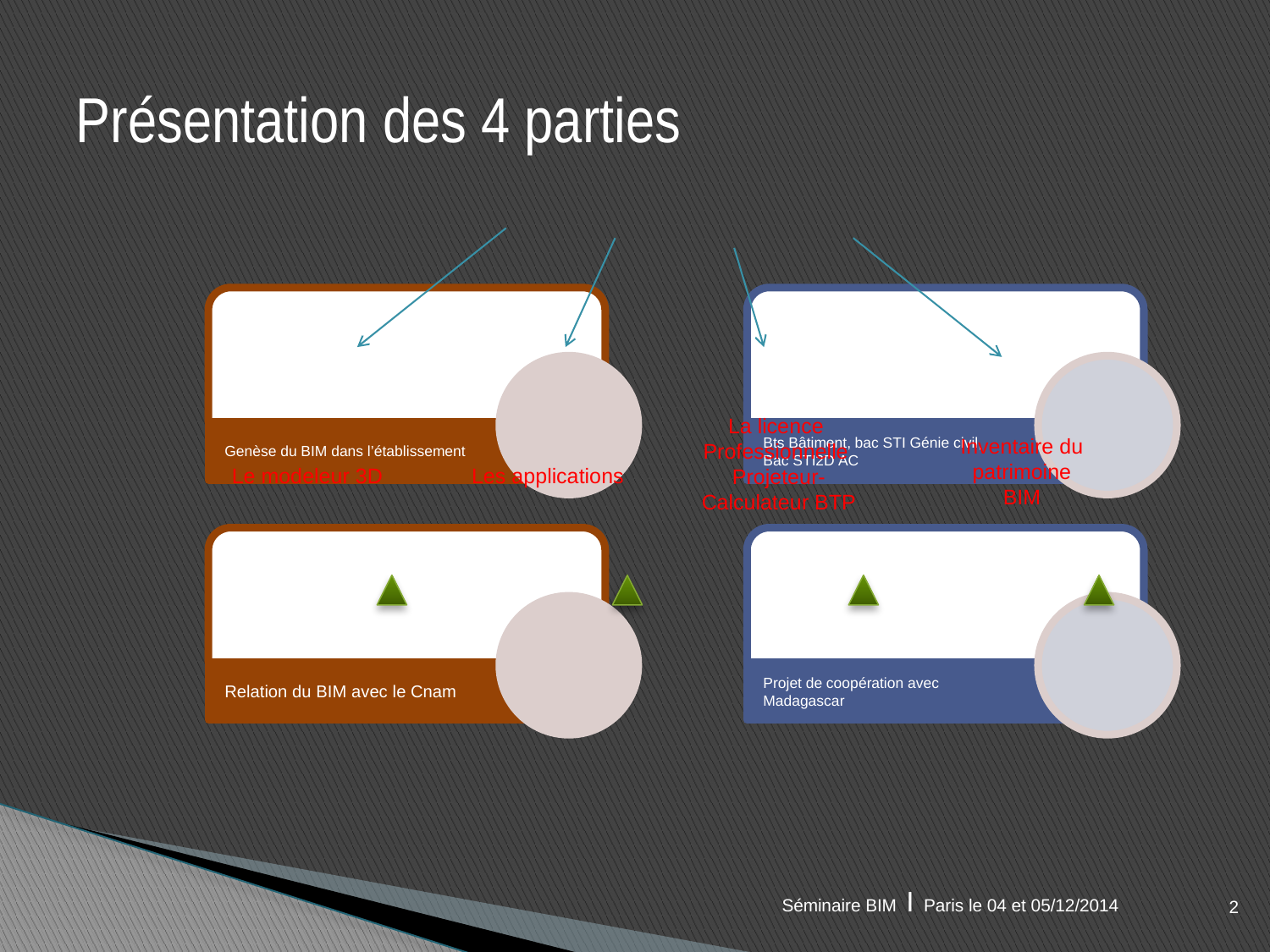

# Présentation des 4 parties
Genèse du BIM dans l’établissement
Relation du BIM avec le Cnam
Projet de coopération avec Madagascar
La licence
Professionnelle
Projeteur-
Calculateur BTP
Inventaire du patrimoine
BIM
Le modeleur 3D
Les applications

Séminaire BIM  I  Paris le 04 et 05/12/2014
2